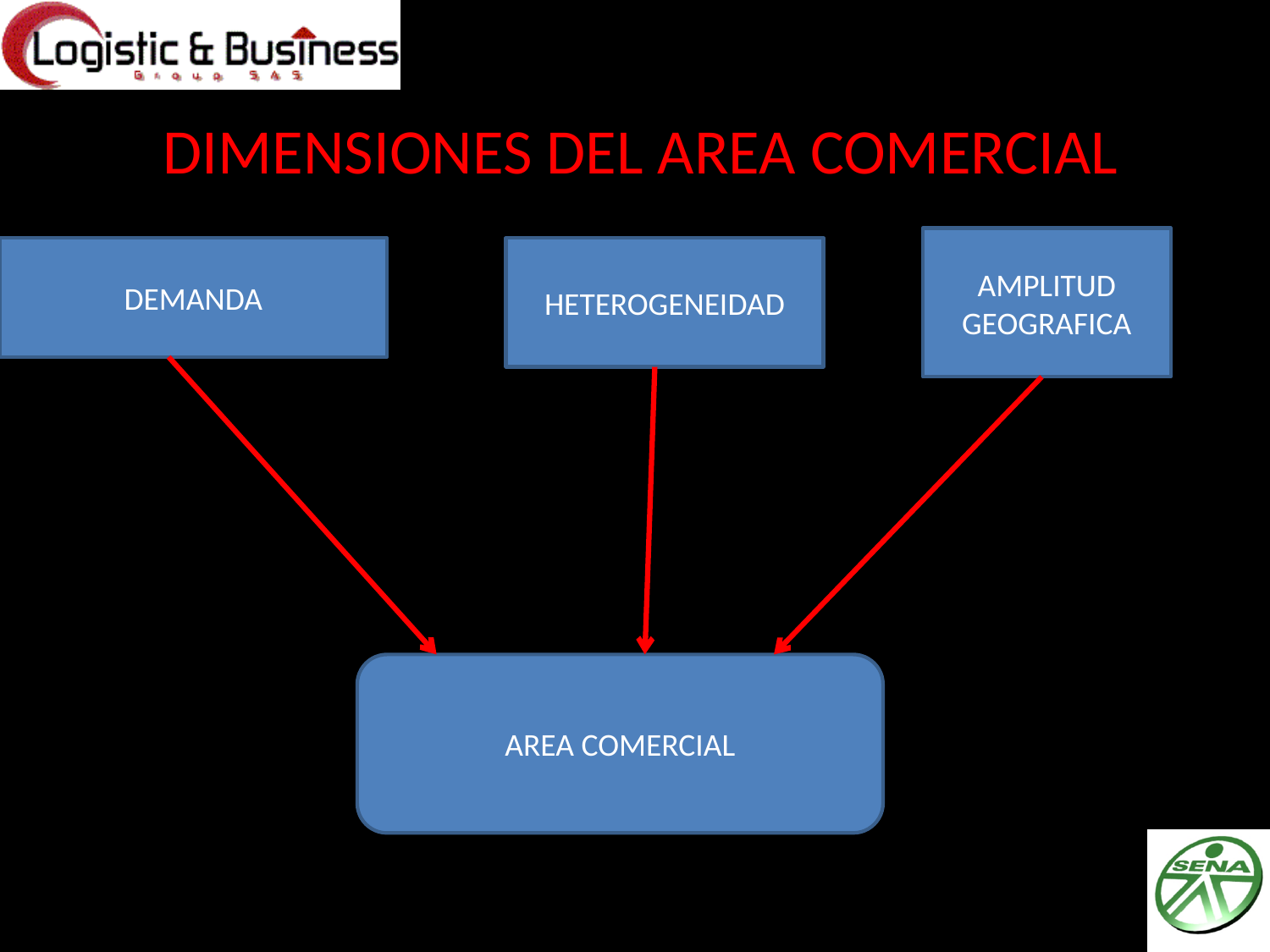

# DIMENSIONES DEL AREA COMERCIAL

AMPLITUD GEOGRAFICA
DEMANDA
HETEROGENEIDAD
AREA COMERCIAL